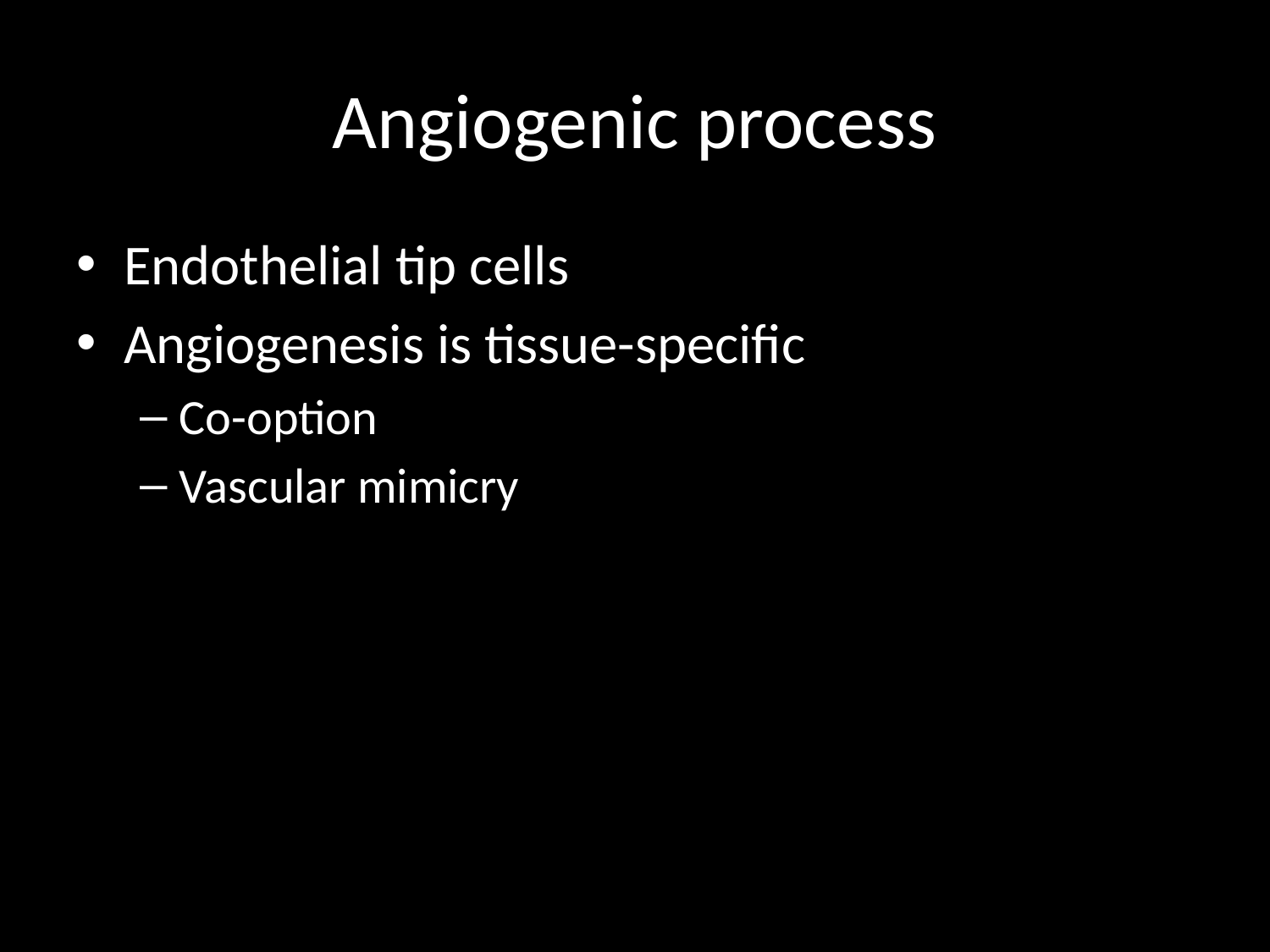

# Angiogenic process
Endothelial tip cells
Angiogenesis is tissue-specific
Co-option
Vascular mimicry